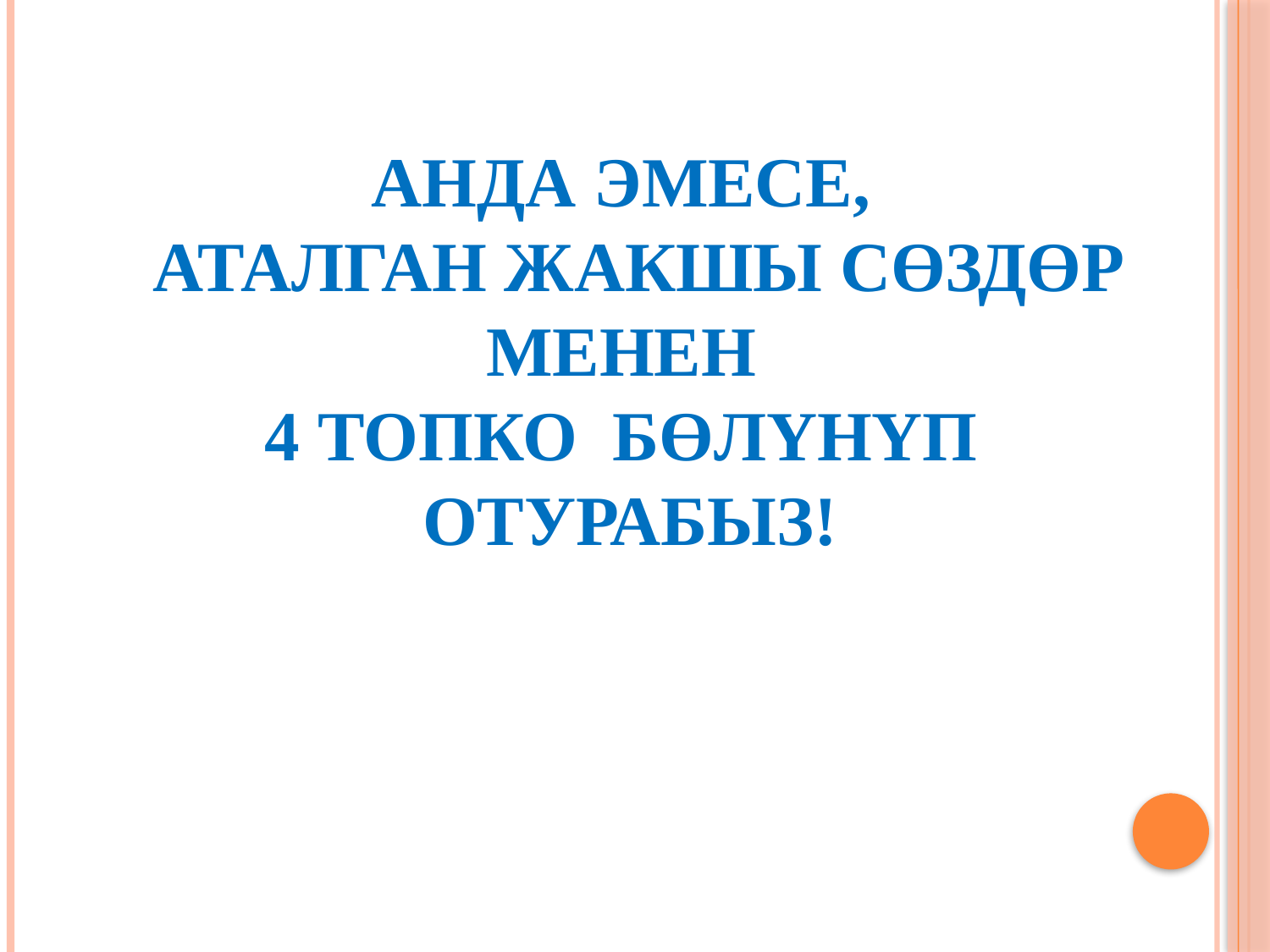

# Анда эмесе, аталган жакшы сөздөр менен 4 топко  бөлүнүп  отурабыз!